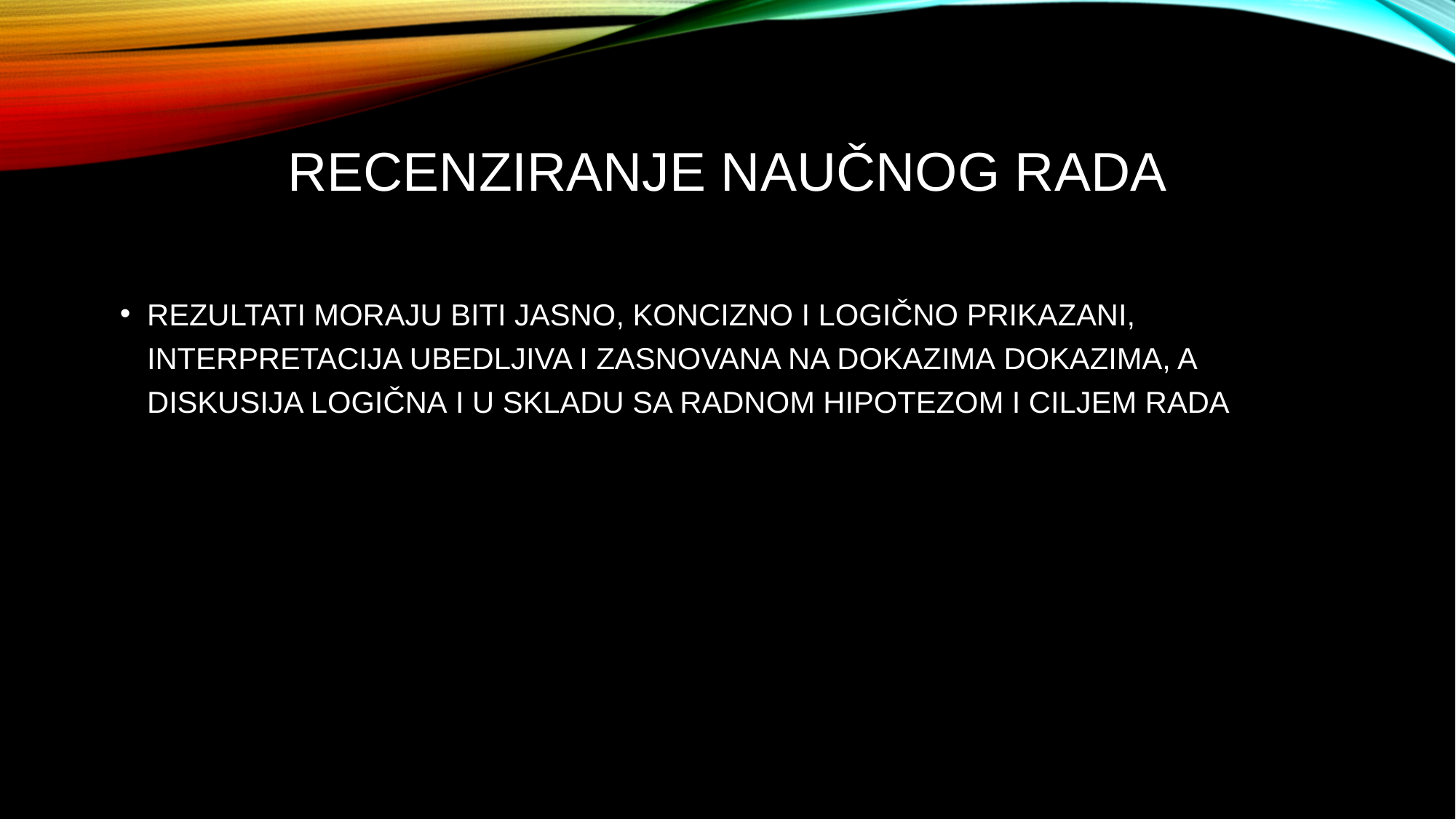

RECENZIRANJE NAUČNOG RADA
Rezultati moraju biti jasno, KONCIZNO i logično prikazani, interpretacija ubedljiva i ZASNOVANA NA DOKAZIMA dokazima, a diskusija LOGIČNA i u skladu sa RADNOM hipotezom i ciljem rada